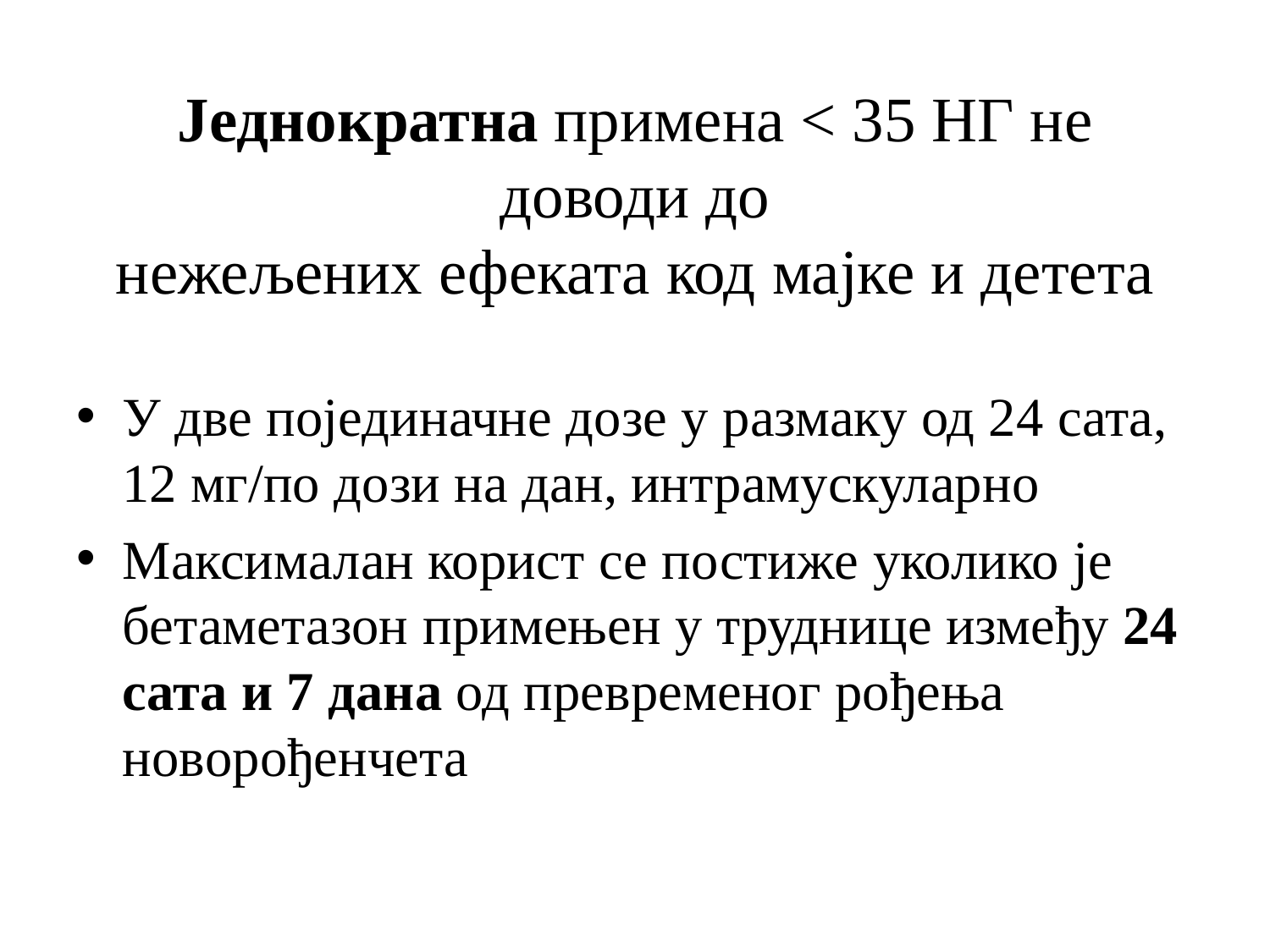

# Једнократна примена < 35 НГ не доводи до нежељених ефеката код мајке и детета

У две појединачне дозе у размаку од 24 сатa, 12 мг/по дози на дан, интрамускуларно
Максималaн корист се постиже уколико је бетаметазон примењeн у труднице између 24 сатa и 7 данa од превремeног рођења новoрођенчета